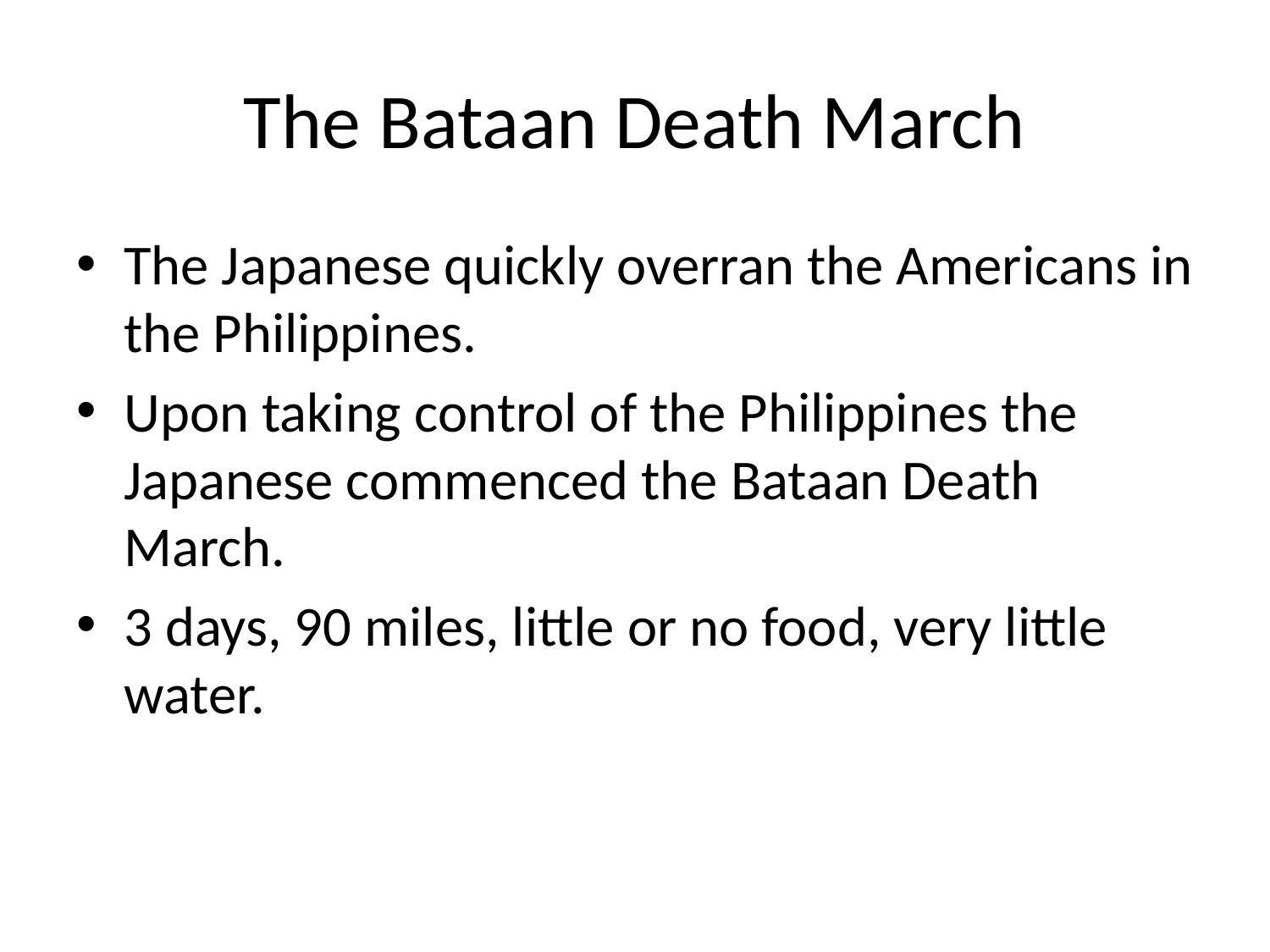

# The Bataan Death March
The Japanese quickly overran the Americans in the Philippines.
Upon taking control of the Philippines the Japanese commenced the Bataan Death March.
3 days, 90 miles, little or no food, very little water.